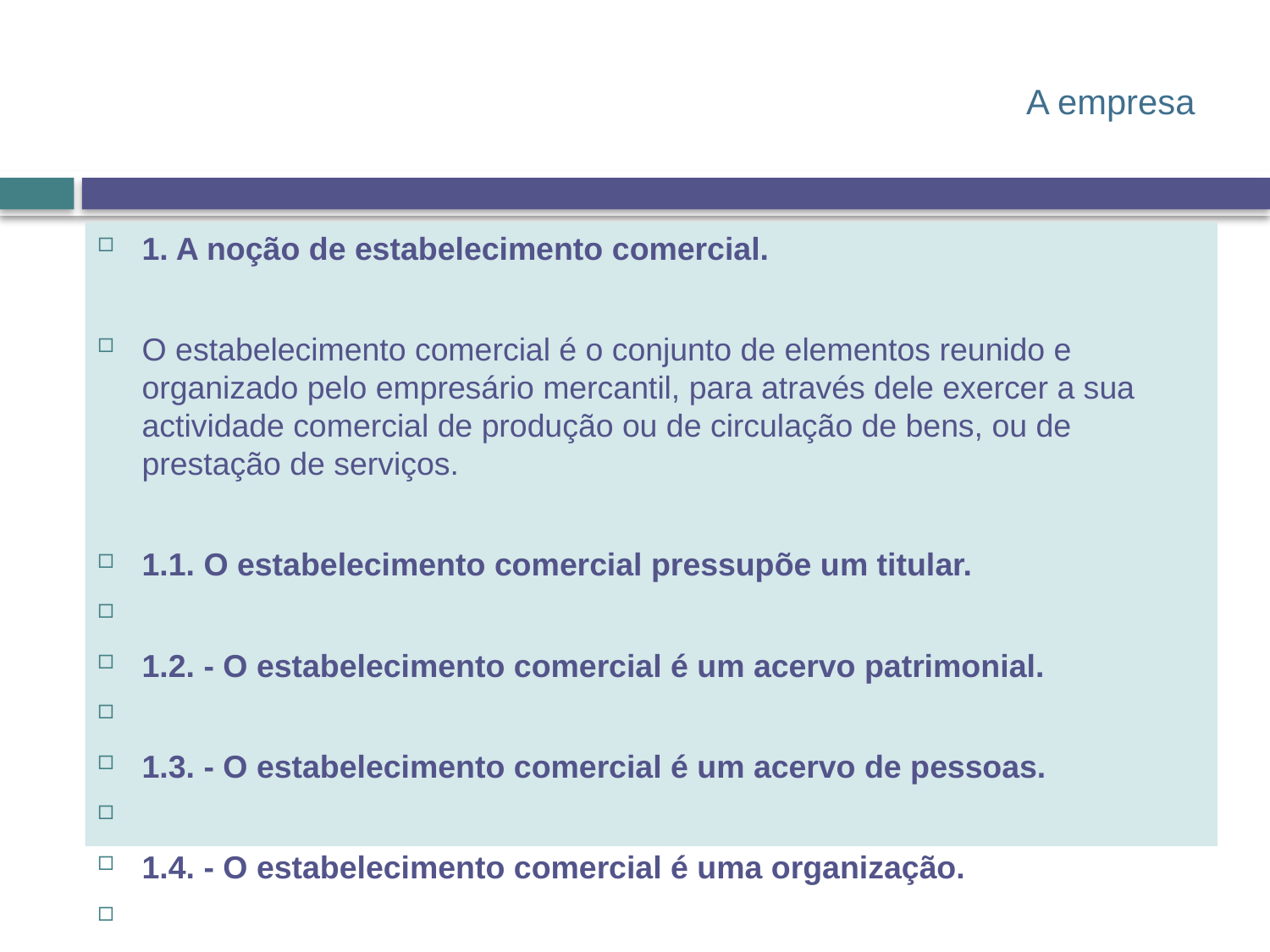

# A empresa
1. A noção de estabelecimento comercial.

O estabelecimento comercial é o conjunto de elementos reunido e organizado pelo empresário mercantil, para através dele exercer a sua actividade comercial de produção ou de circulação de bens, ou de prestação de serviços.

1.1. O estabelecimento comercial pressupõe um titular.

1.2. - O estabelecimento comercial é um acervo patrimonial.

1.3. - O estabelecimento comercial é um acervo de pessoas.

1.4. - O estabelecimento comercial é uma organização.